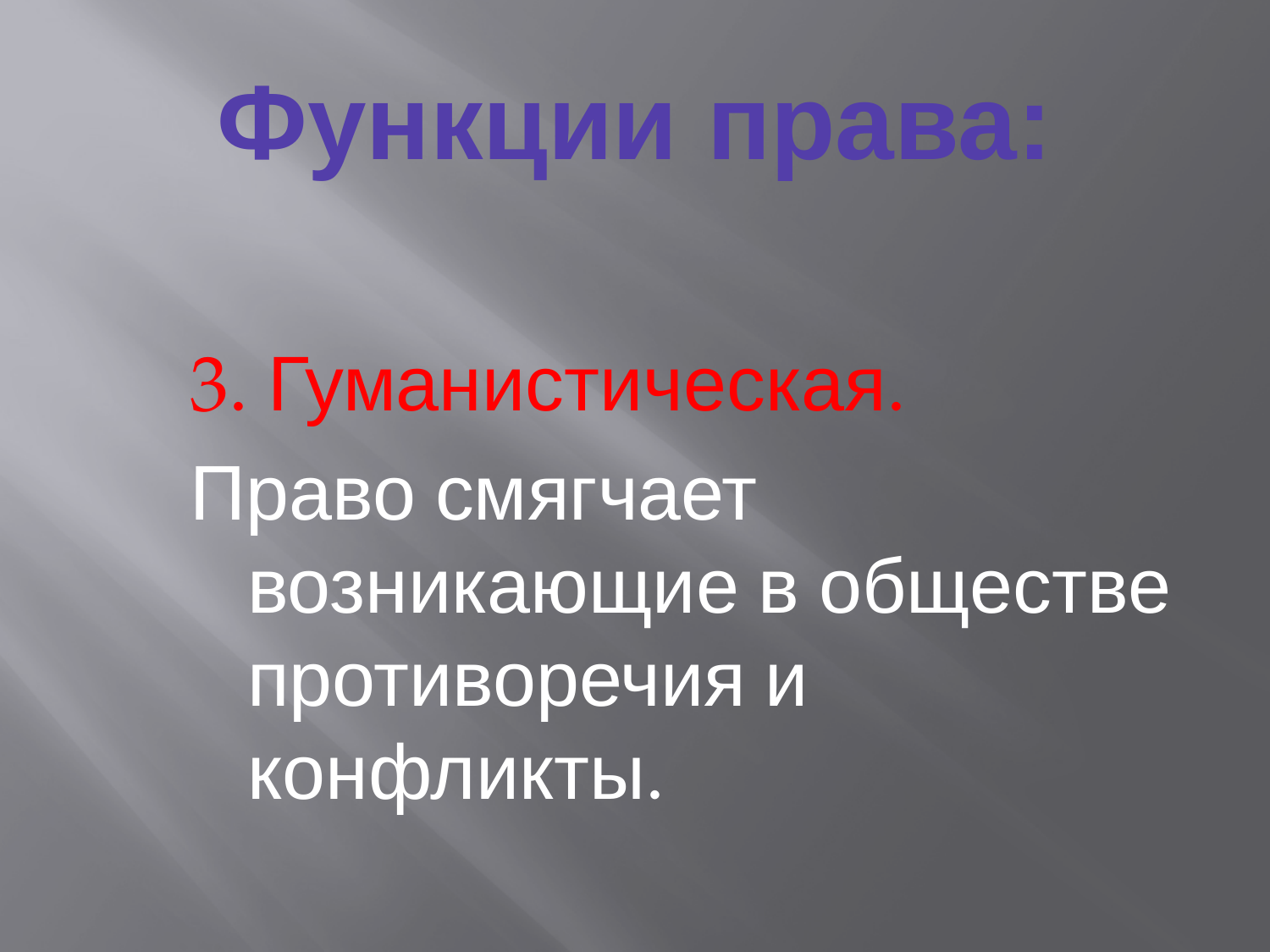

# Функции права:
3. Гуманистическая.
Право смягчает возникающие в обществе противоречия и конфликты.